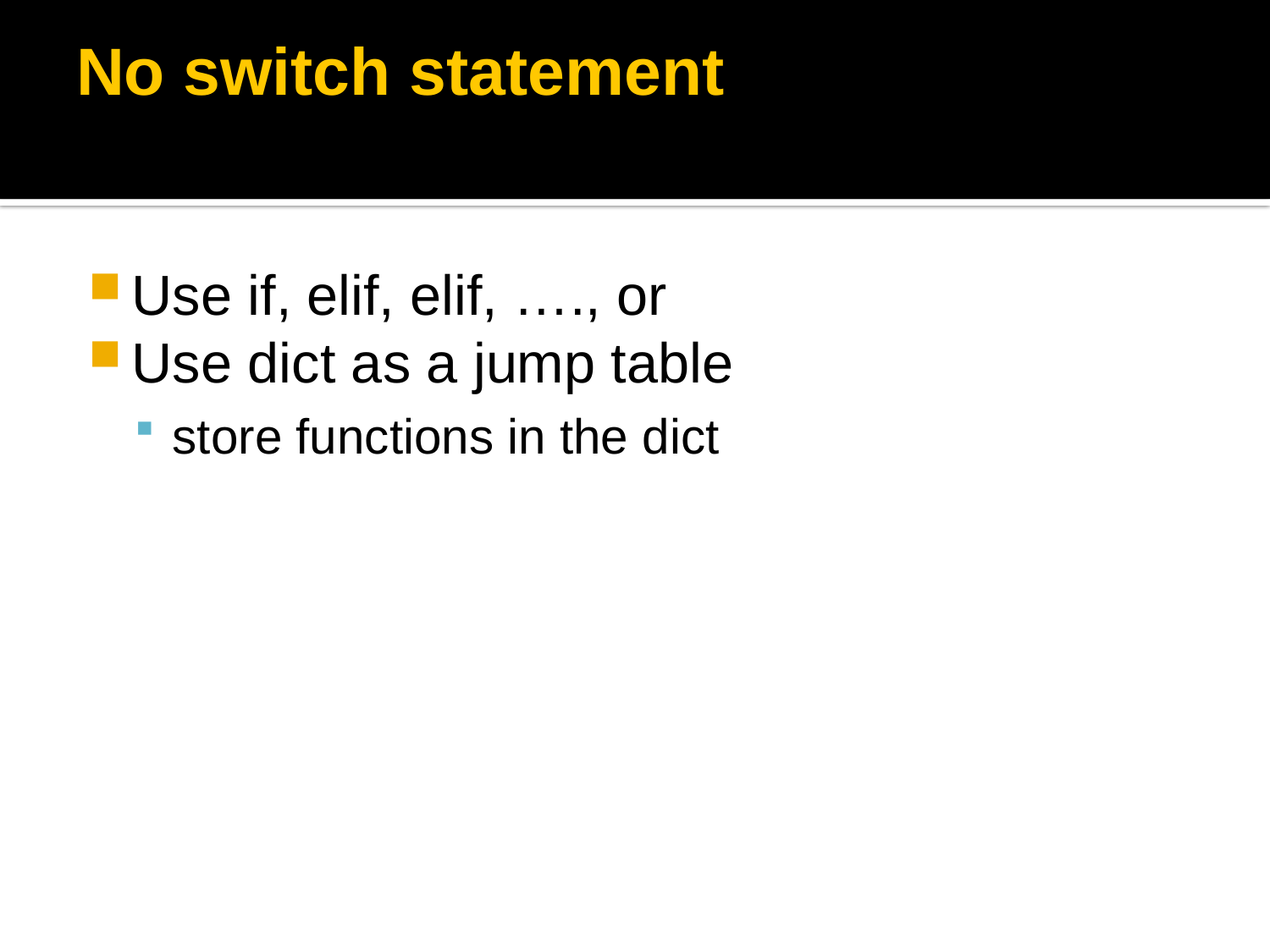

# No switch statement
Use if, elif, elif, …., or
Use dict as a jump table
store functions in the dict